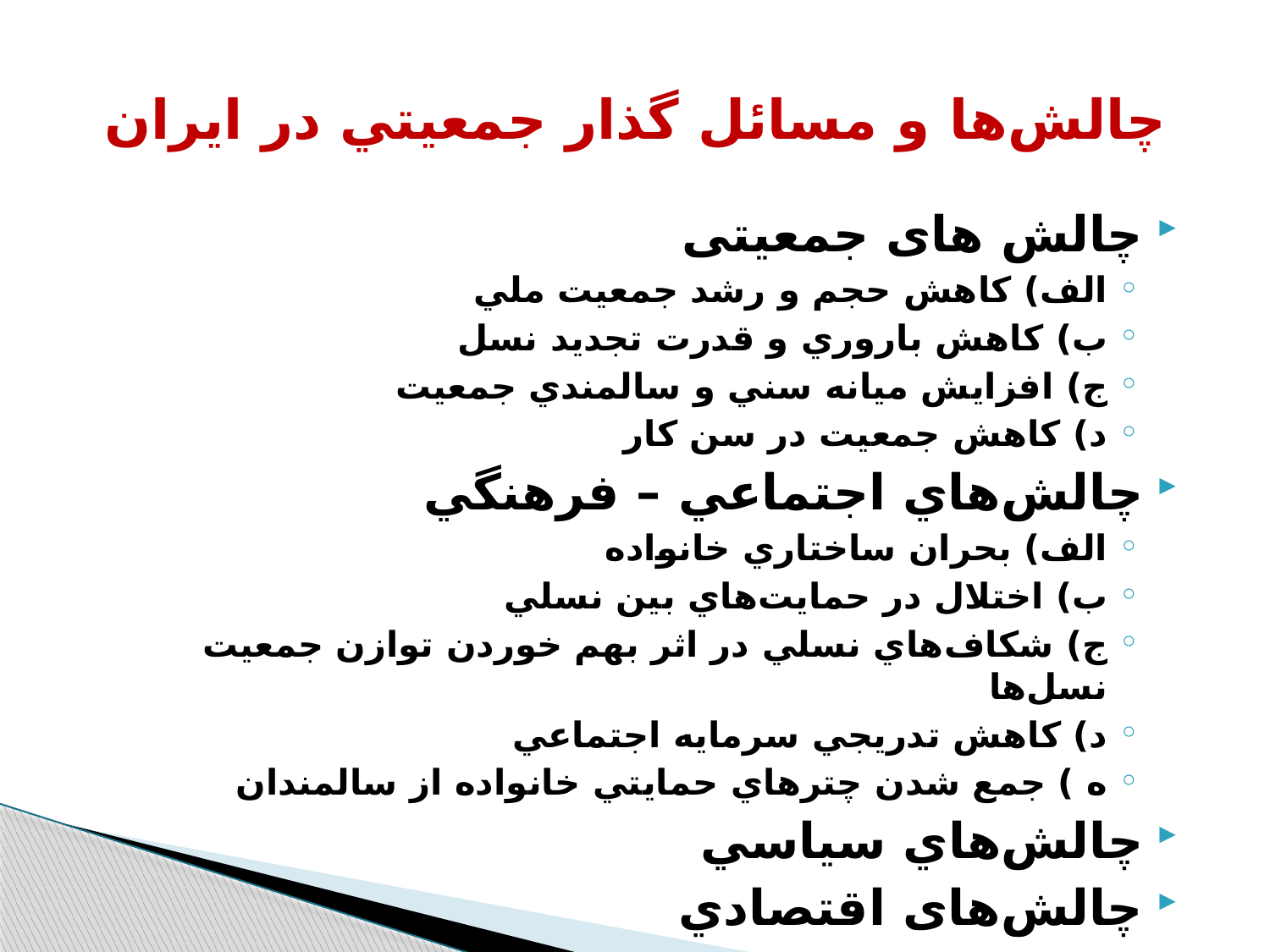

# چالش‌ها و مسائل گذار جمعيتي در ايران
چالش های جمعیتی
الف) كاهش حجم و رشد جمعيت ملي
ب) كاهش باروري و قدرت تجديد نسل
ج) افزايش ميانه سني و سالمندي جمعيت
د) كاهش جمعيت در سن کار
چالش‌هاي اجتماعي – فرهنگي
الف) بحران ساختاري خانواده
ب) اختلال در حمايت‌هاي بين نسلي
ج) شكاف‌هاي نسلي در اثر بهم خوردن توازن جمعيت نسل‌ها
د) كاهش تدريجي سرمايه اجتماعي
ه ) جمع شدن چترهاي حمايتي خانواده از سالمندان
چالش‌هاي سياسي
چالش‌های اقتصادي